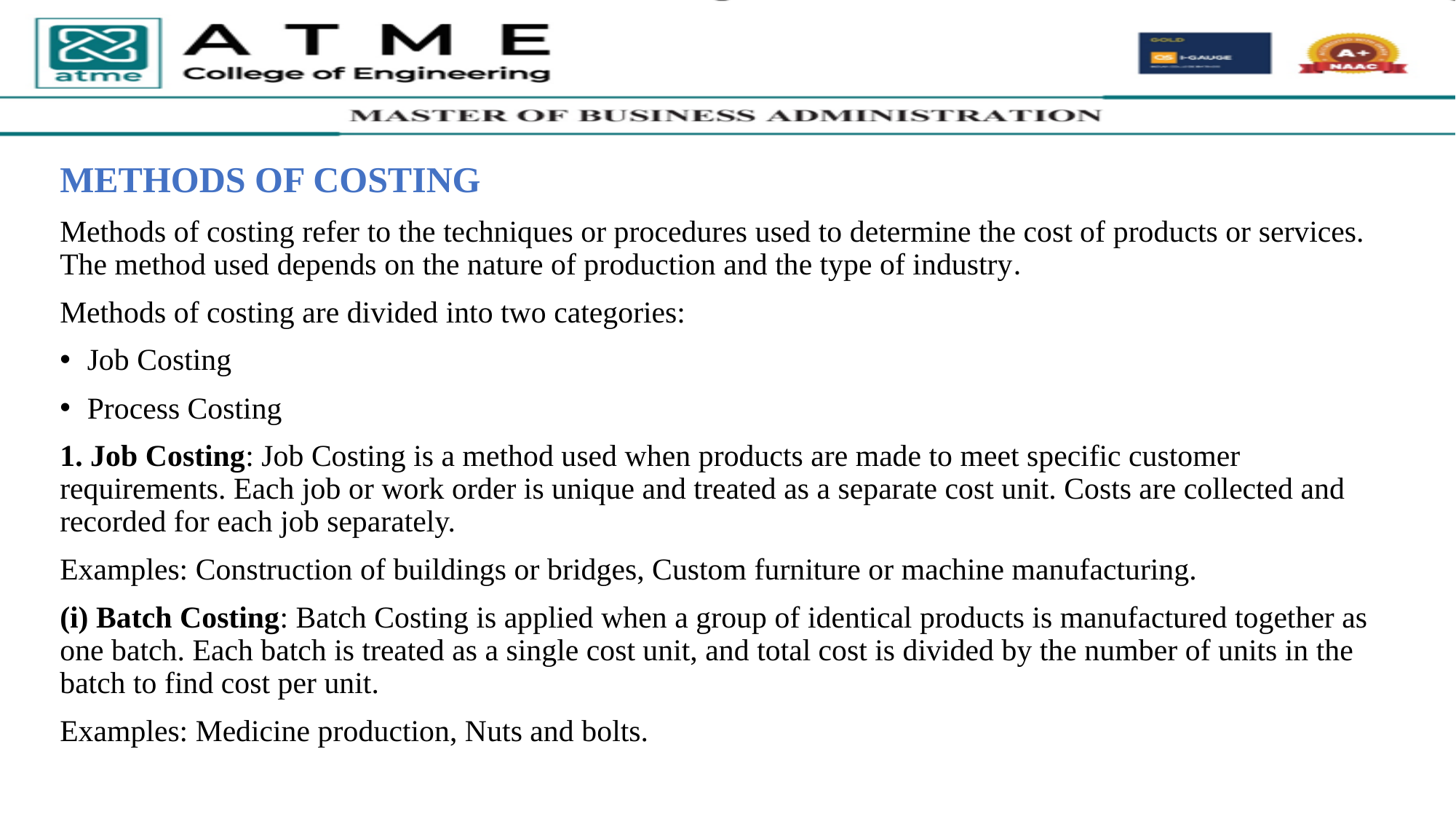

METHODS OF COSTING
Methods of costing refer to the techniques or procedures used to determine the cost of products or services. The method used depends on the nature of production and the type of industry.
Methods of costing are divided into two categories:
Job Costing
Process Costing
1. Job Costing: Job Costing is a method used when products are made to meet specific customer requirements. Each job or work order is unique and treated as a separate cost unit. Costs are collected and recorded for each job separately.
Examples: Construction of buildings or bridges, Custom furniture or machine manufacturing.
(i) Batch Costing: Batch Costing is applied when a group of identical products is manufactured together as one batch. Each batch is treated as a single cost unit, and total cost is divided by the number of units in the batch to find cost per unit.
Examples: Medicine production, Nuts and bolts.